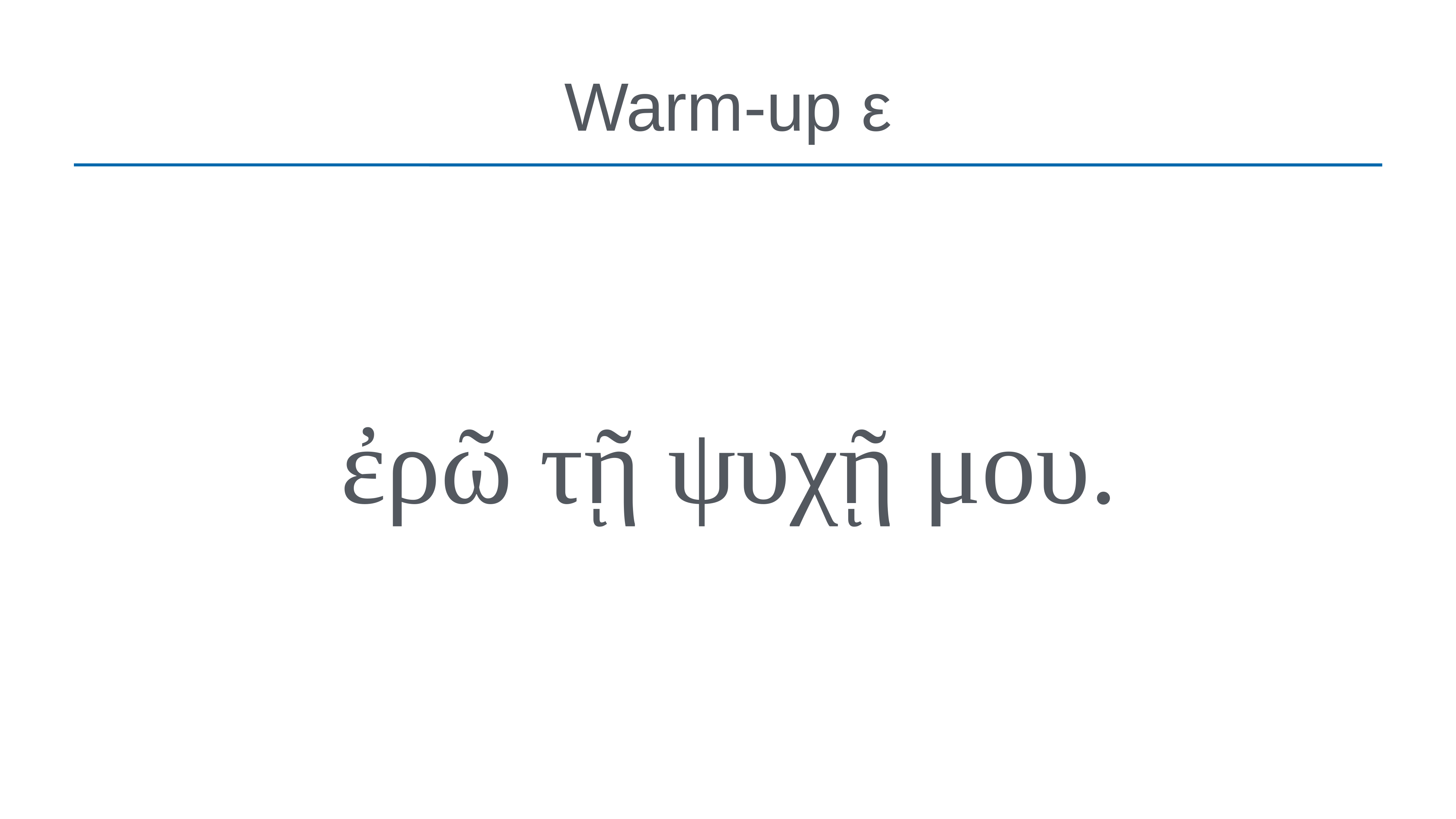

# Warm-up ε
ἐρῶ τῇ ψυχῇ μου.